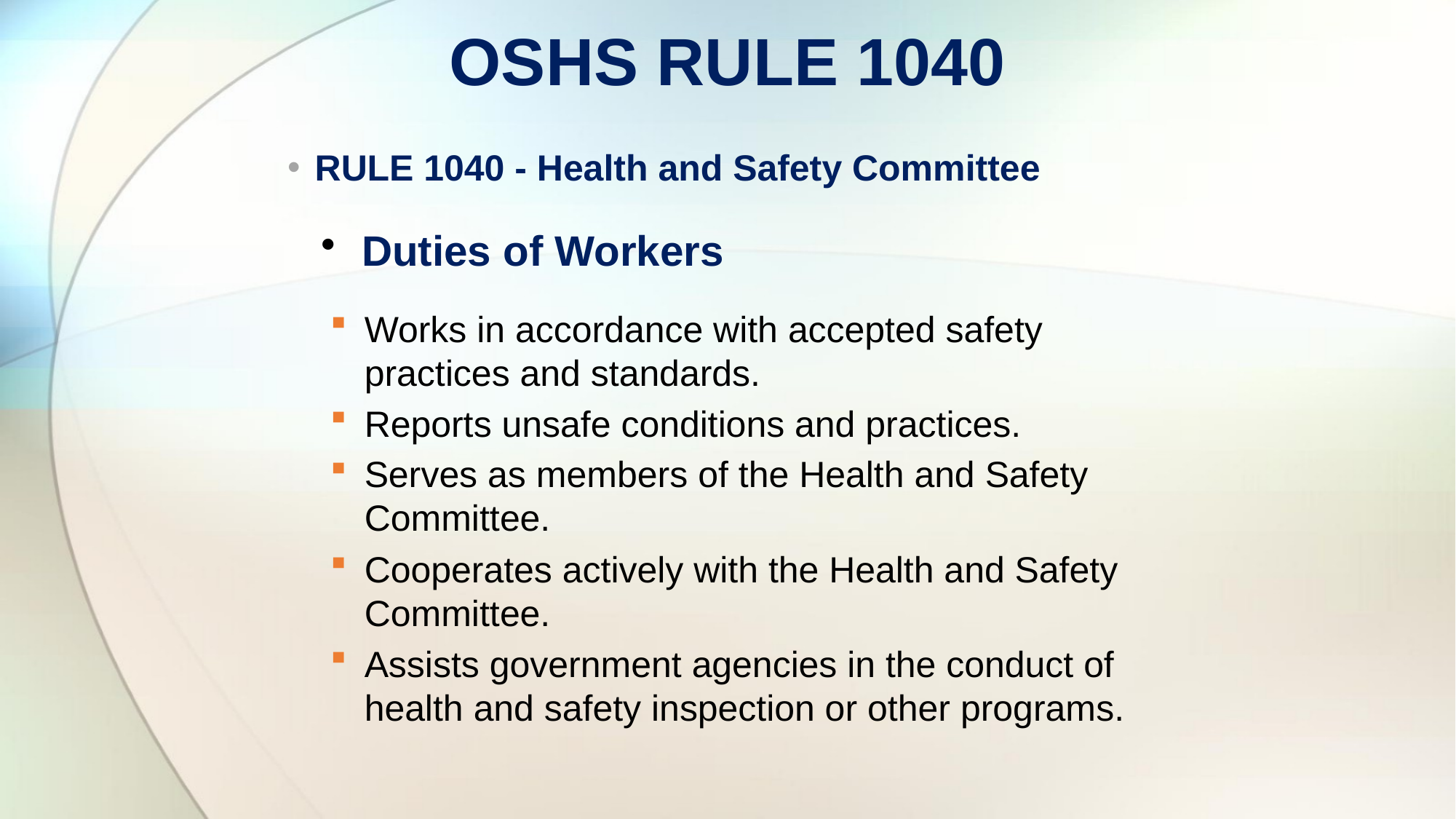

OSHS RULE 1040
RULE 1040 - Health and Safety Committee
Duties of Workers
Works in accordance with accepted safety practices and standards.
Reports unsafe conditions and practices.
Serves as members of the Health and Safety Committee.
Cooperates actively with the Health and Safety Committee.
Assists government agencies in the conduct of health and safety inspection or other programs.